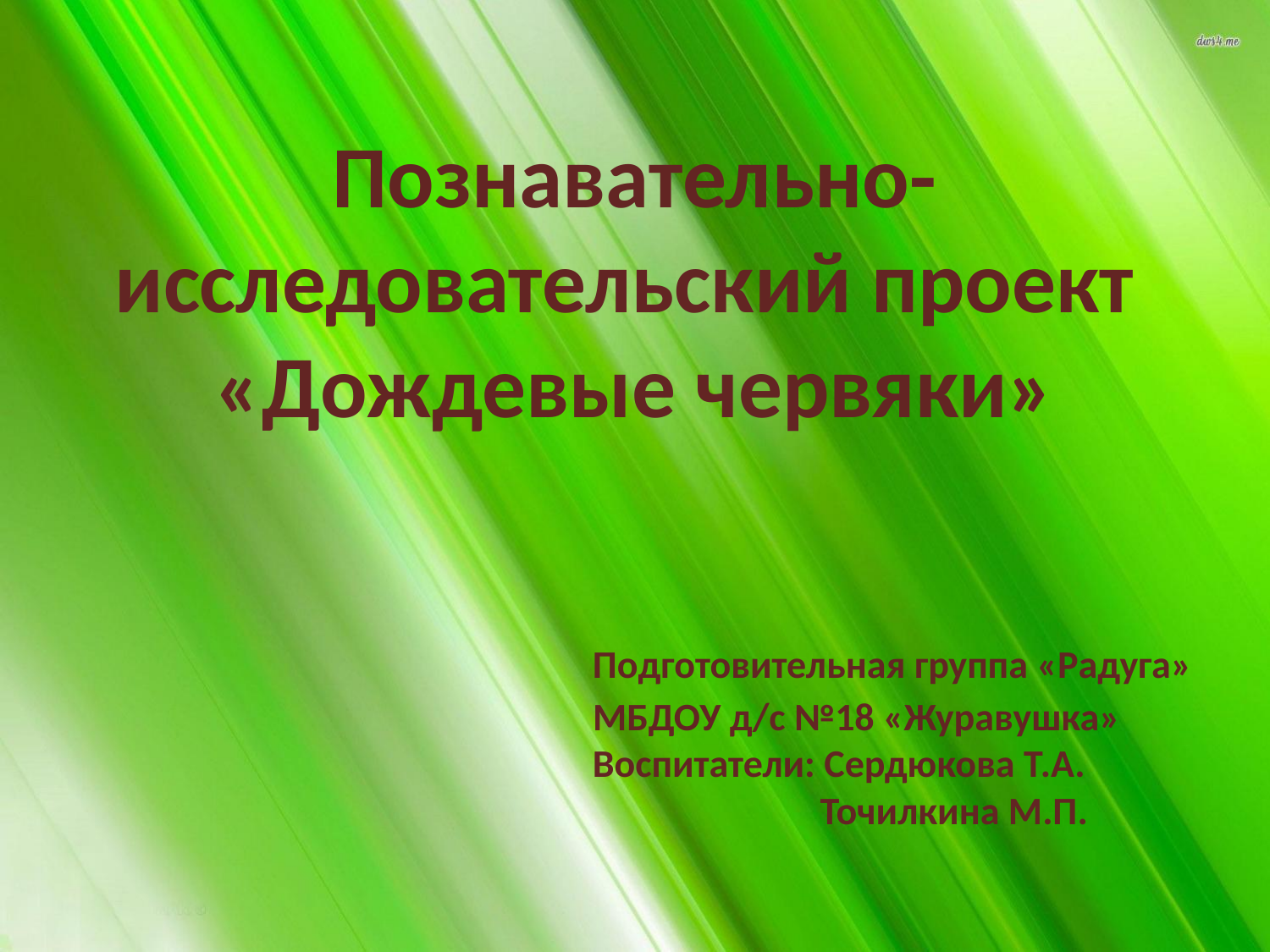

# Познавательно-исследовательский проект «Дождевые червяки»   Подготовительная группа «Радуга» МБДОУ д/с №18 «Журавушка» Воспитатели: Сердюкова Т.А. Точилкина М.П.